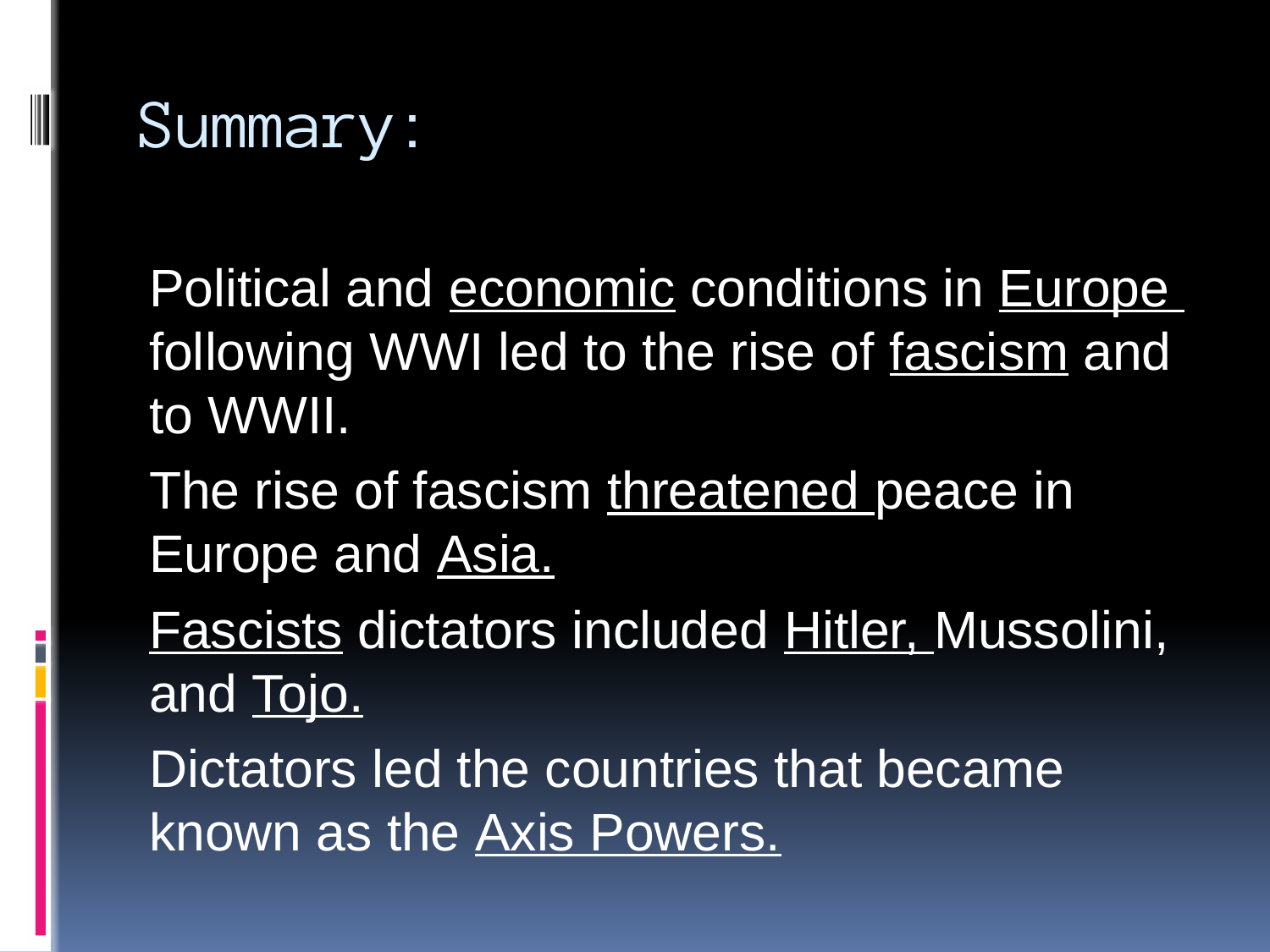

# Summary:
Political and economic conditions in Europe  following WWI led to the rise of fascism and to WWII.
The rise of fascism threatened peace in Europe and Asia.
Fascists dictators included Hitler, Mussolini, and Tojo.
Dictators led the countries that became known as the Axis Powers.